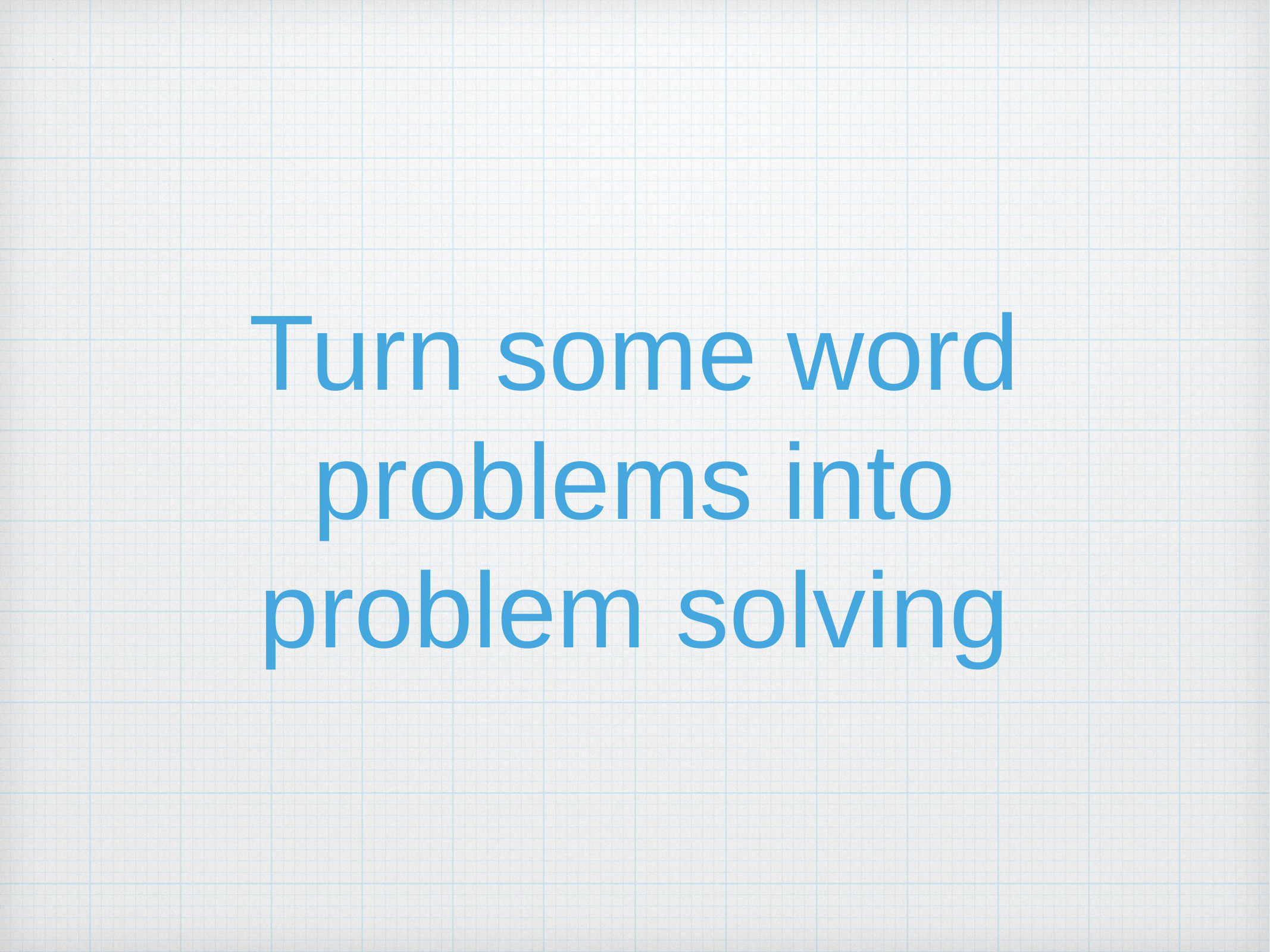

# Turn some word problems into problem solving